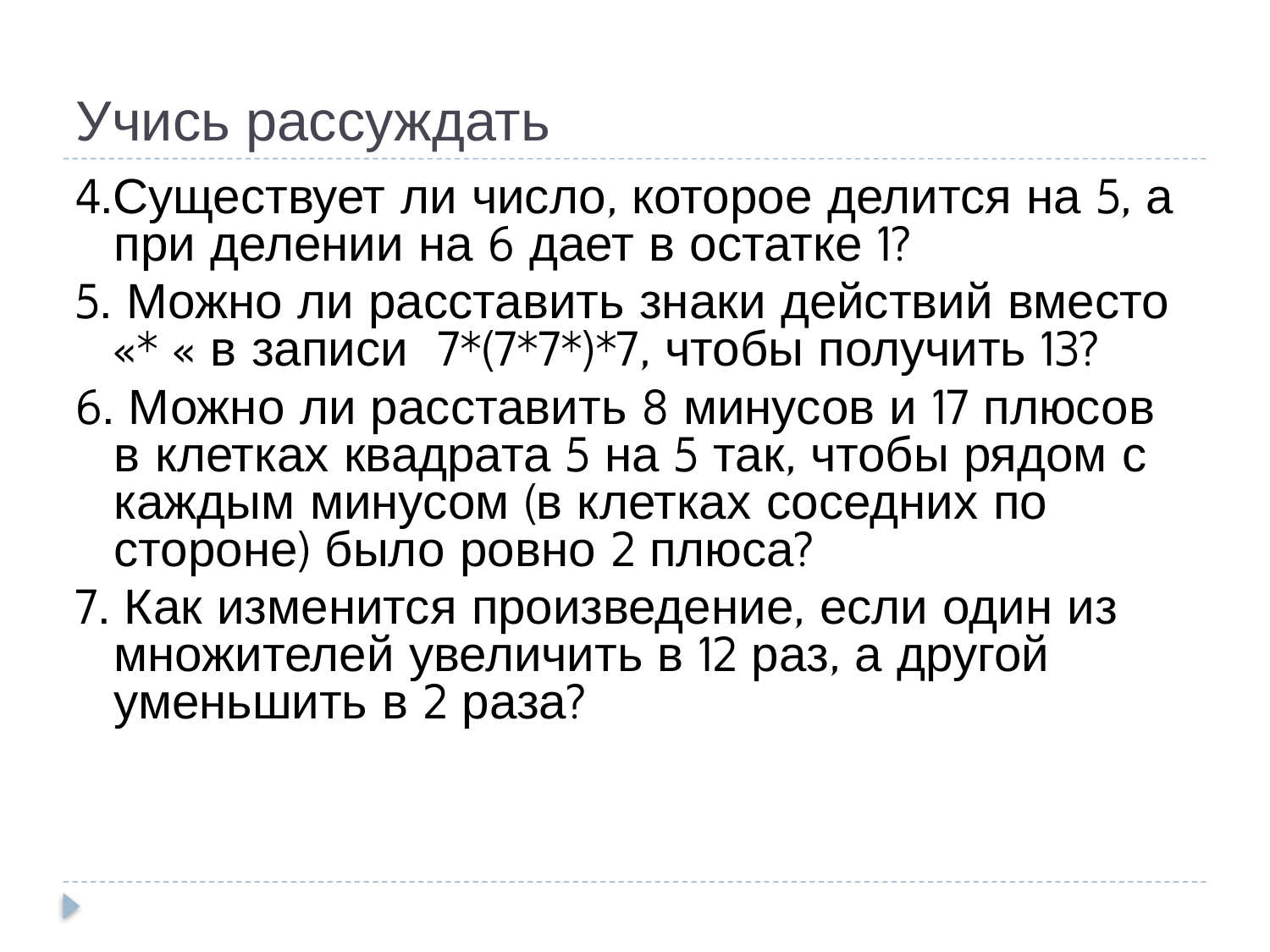

# Учись рассуждать
4.Существует ли число, которое делится на 5, а при делении на 6 дает в остатке 1?
5. Можно ли расставить знаки действий вместо «* « в записи  7*(7*7*)*7, чтобы получить 13?
6. Можно ли расставить 8 минусов и 17 плюсов в клетках квадрата 5 на 5 так, чтобы рядом с каждым минусом (в клетках соседних по стороне) было ровно 2 плюса?
7. Как изменится произведение, если один из множителей увеличить в 12 раз, а другой уменьшить в 2 раза?